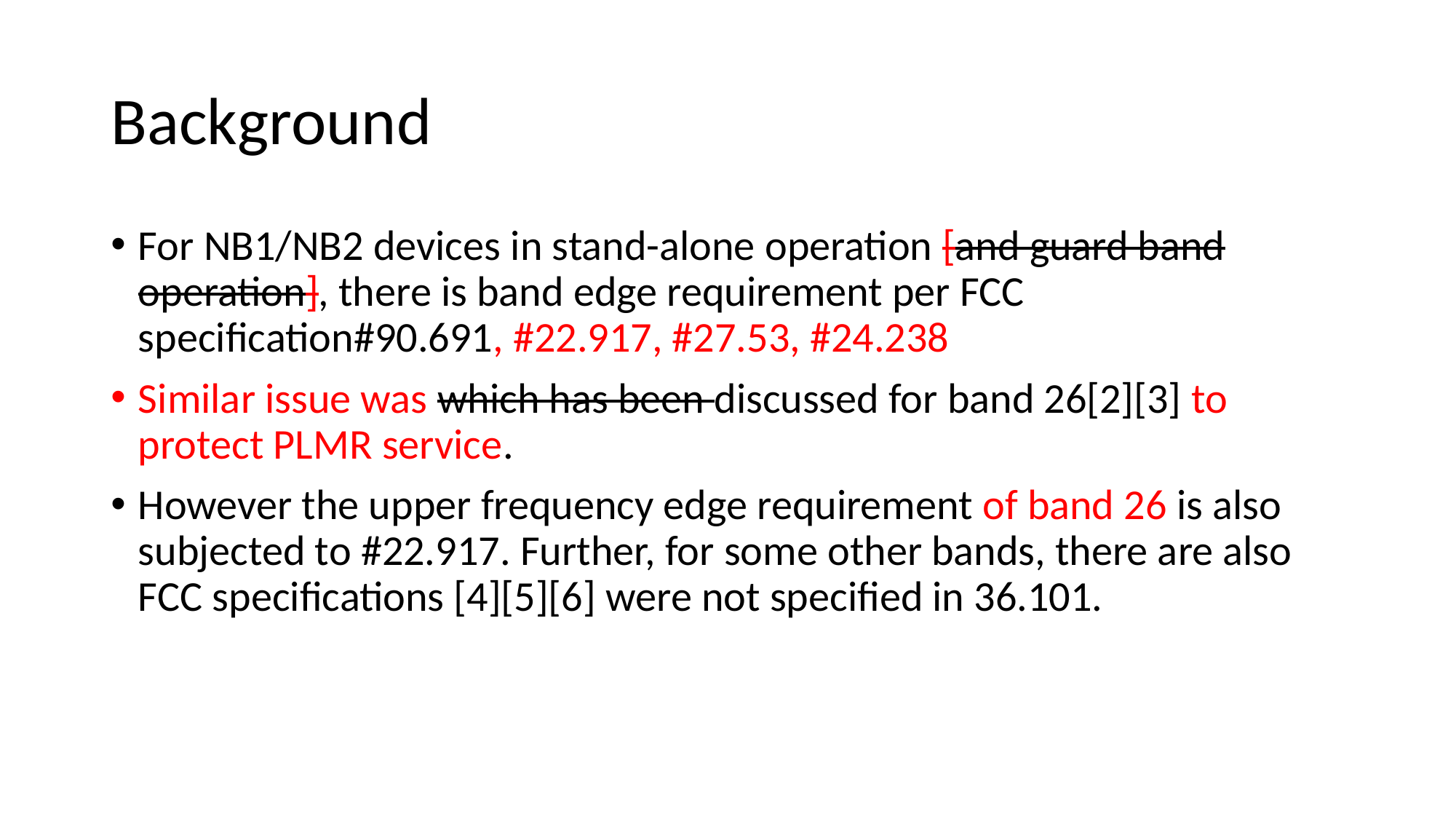

# Background
For NB1/NB2 devices in stand-alone operation [and guard band operation], there is band edge requirement per FCC specification#90.691, #22.917, #27.53, #24.238
Similar issue was which has been discussed for band 26[2][3] to protect PLMR service.
However the upper frequency edge requirement of band 26 is also subjected to #22.917. Further, for some other bands, there are also FCC specifications [4][5][6] were not specified in 36.101.